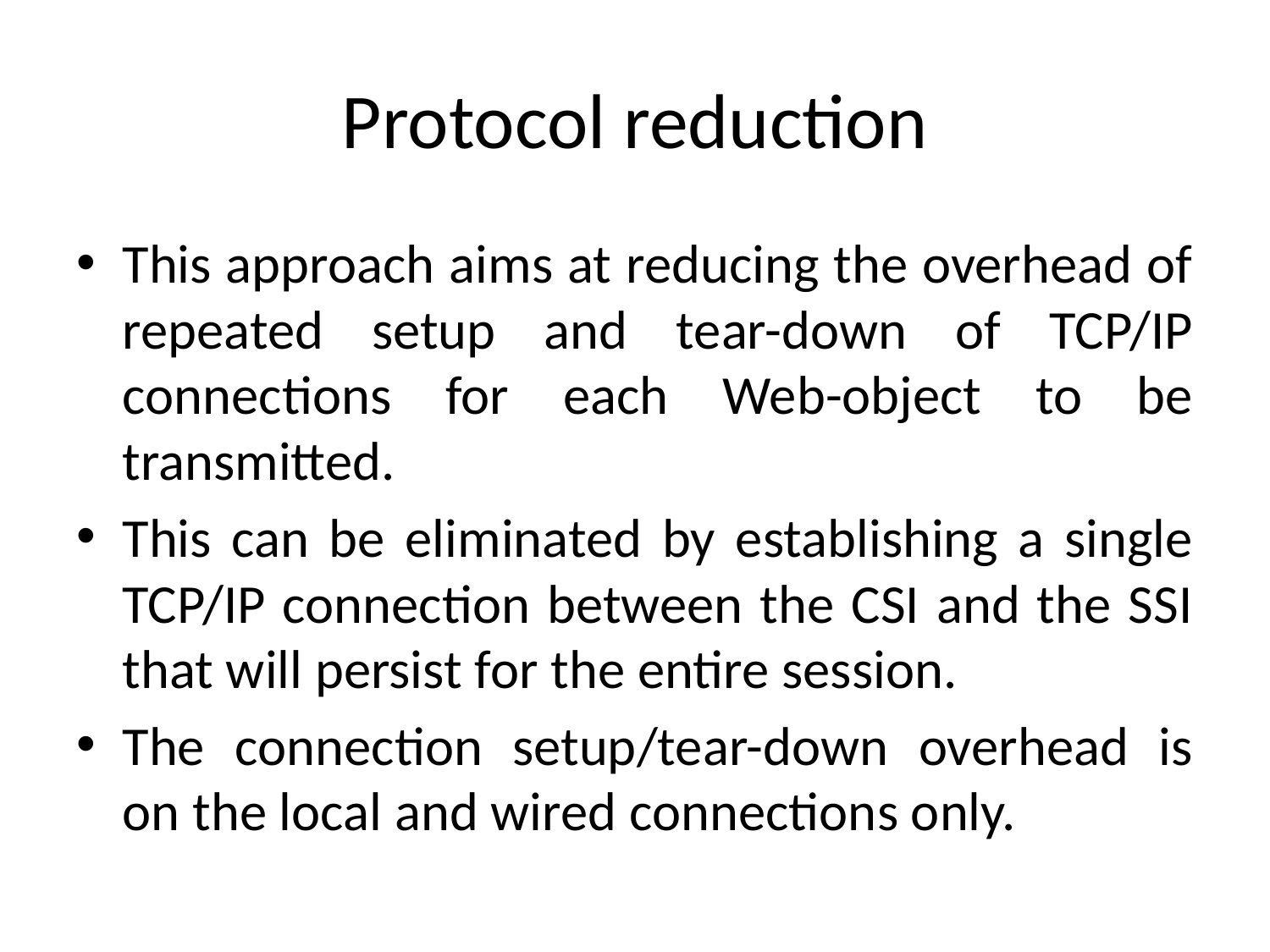

# Protocol reduction
This approach aims at reducing the overhead of repeated setup and tear-down of TCP/IP connections for each Web-object to be transmitted.
This can be eliminated by establishing a single TCP/IP connection between the CSI and the SSI that will persist for the entire session.
The connection setup/tear-down overhead is on the local and wired connections only.